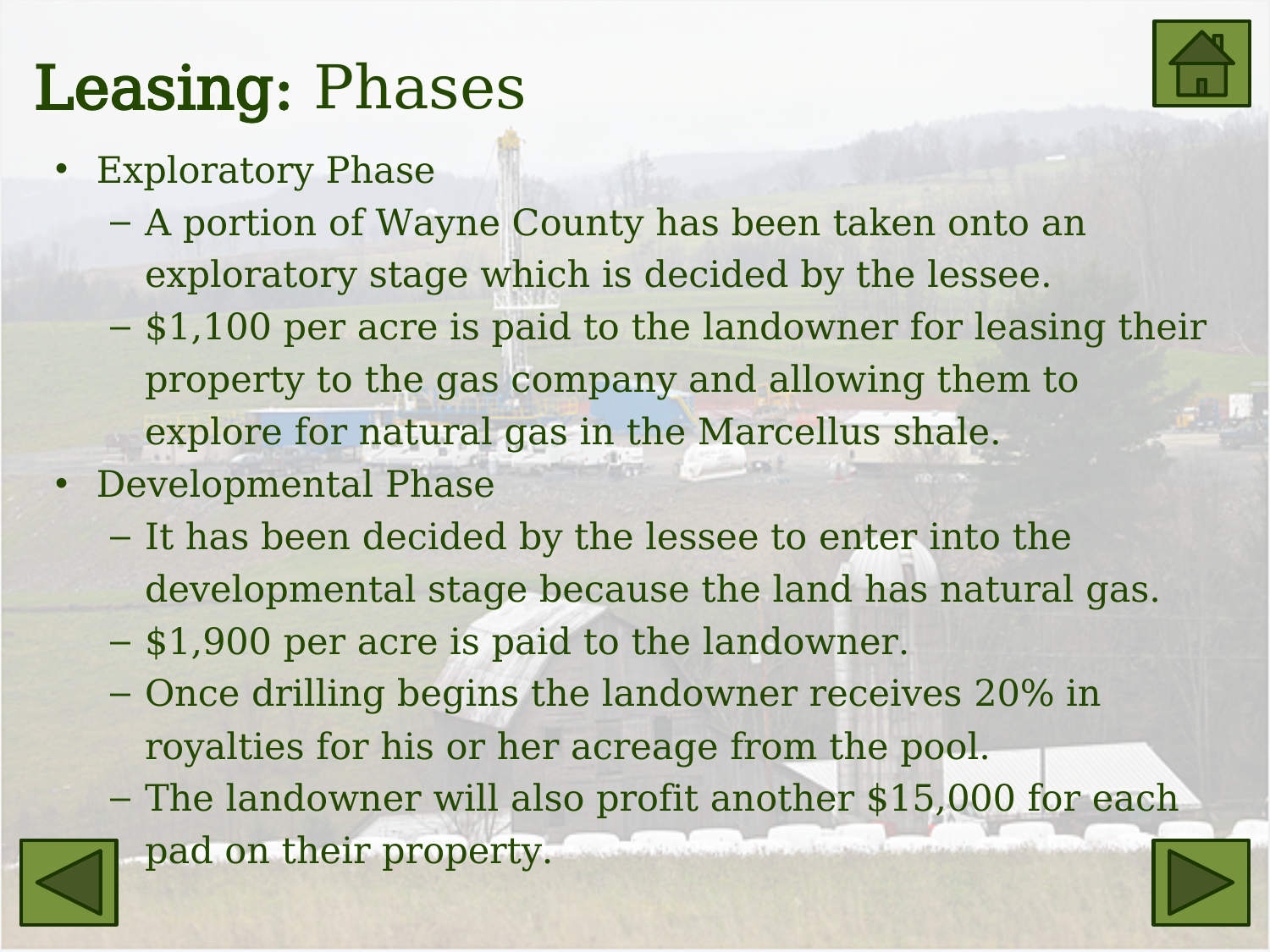

Leasing: Phases

Exploratory Phase
A portion of Wayne County has been taken onto an exploratory stage which is decided by the lessee.
$1,100 per acre is paid to the landowner for leasing their property to the gas company and allowing them to explore for natural gas in the Marcellus shale.
Developmental Phase
It has been decided by the lessee to enter into the developmental stage because the land has natural gas.
$1,900 per acre is paid to the landowner.
Once drilling begins the landowner receives 20% in royalties for his or her acreage from the pool.
The landowner will also profit another $15,000 for each pad on their property.